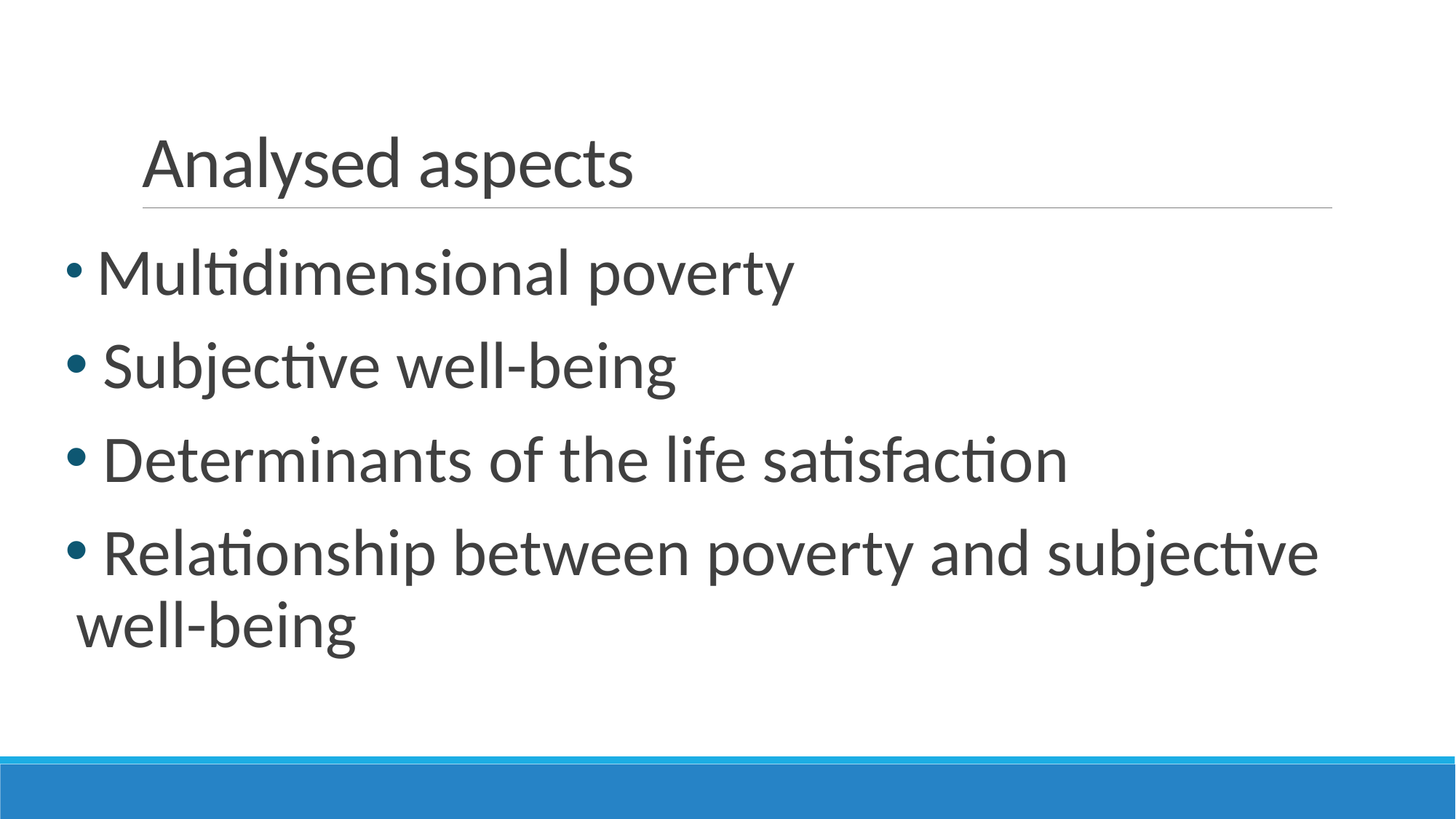

# Analysed aspects
 Multidimensional poverty
 Subjective well-being
 Determinants of the life satisfaction
 Relationship between poverty and subjective well-being